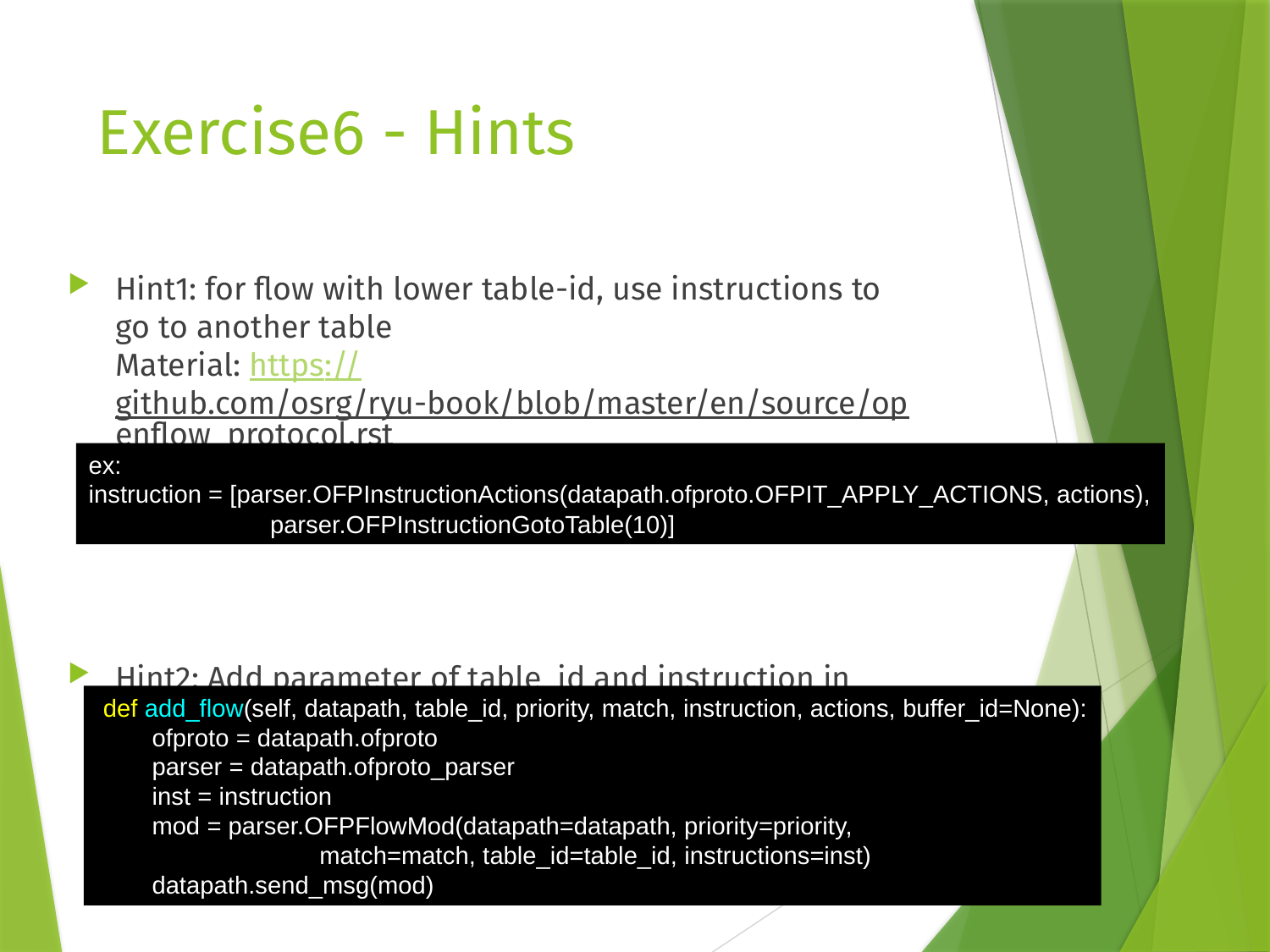

# Exercise6 - Hints

Hint1: for flow with lower table-id, use instructions to go to another table
Material: https://github.com/osrg/ryu-book/blob/master/en/source/openflow_protocol.rst

Hint2: Add parameter of table_id and instruction in function “add_flow”
ex:
instruction = [parser.OFPInstructionActions(datapath.ofproto.OFPIT_APPLY_ACTIONS, actions),
                          parser.OFPInstructionGotoTable(10)]
 def add_flow(self, datapath, table_id, priority, match, instruction, actions, buffer_id=None):
        ofproto = datapath.ofproto
        parser = datapath.ofproto_parser
        inst = instruction
        mod = parser.OFPFlowMod(datapath=datapath, priority=priority,
                                match=match, table_id=table_id, instructions=inst)
        datapath.send_msg(mod)